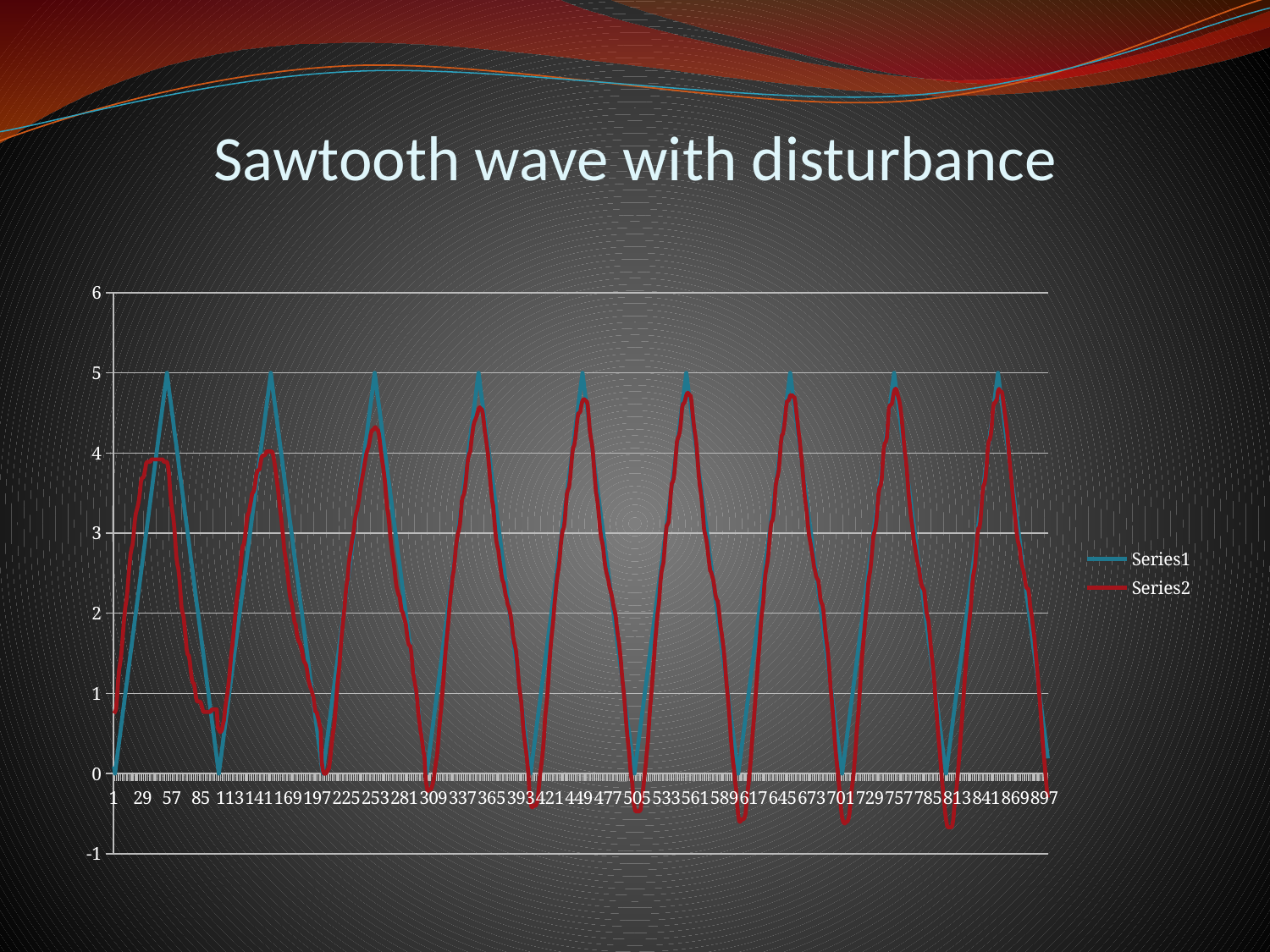

# Sawtooth wave with disturbance

### Chart

| Category |  |  |
|---|---|---|